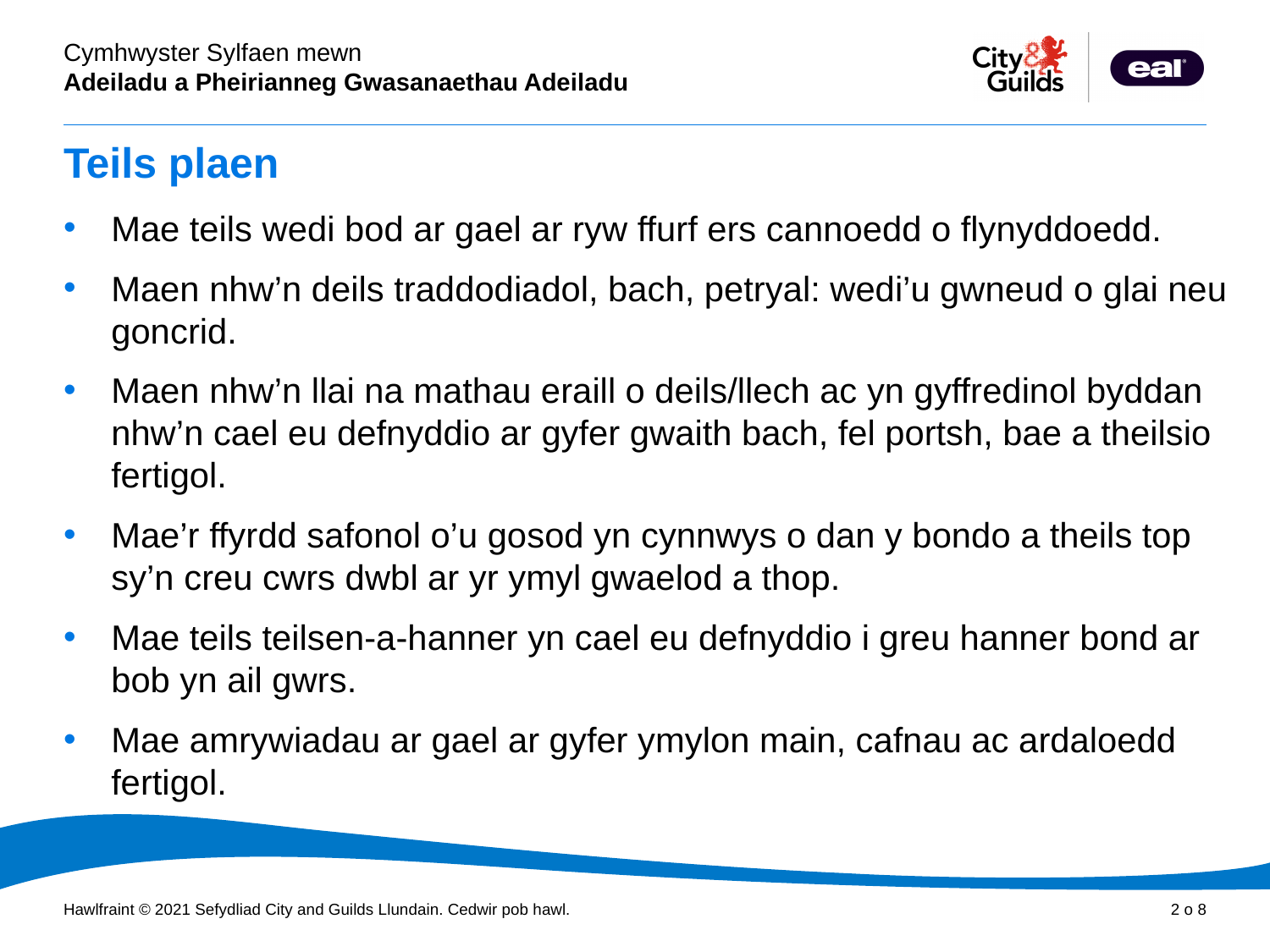

# Teils plaen
Mae teils wedi bod ar gael ar ryw ffurf ers cannoedd o flynyddoedd.
Maen nhw’n deils traddodiadol, bach, petryal: wedi’u gwneud o glai neu goncrid.
Maen nhw’n llai na mathau eraill o deils/llech ac yn gyffredinol byddan nhw’n cael eu defnyddio ar gyfer gwaith bach, fel portsh, bae a theilsio fertigol.
Mae’r ffyrdd safonol o’u gosod yn cynnwys o dan y bondo a theils top sy’n creu cwrs dwbl ar yr ymyl gwaelod a thop.
Mae teils teilsen-a-hanner yn cael eu defnyddio i greu hanner bond ar bob yn ail gwrs.
Mae amrywiadau ar gael ar gyfer ymylon main, cafnau ac ardaloedd fertigol.